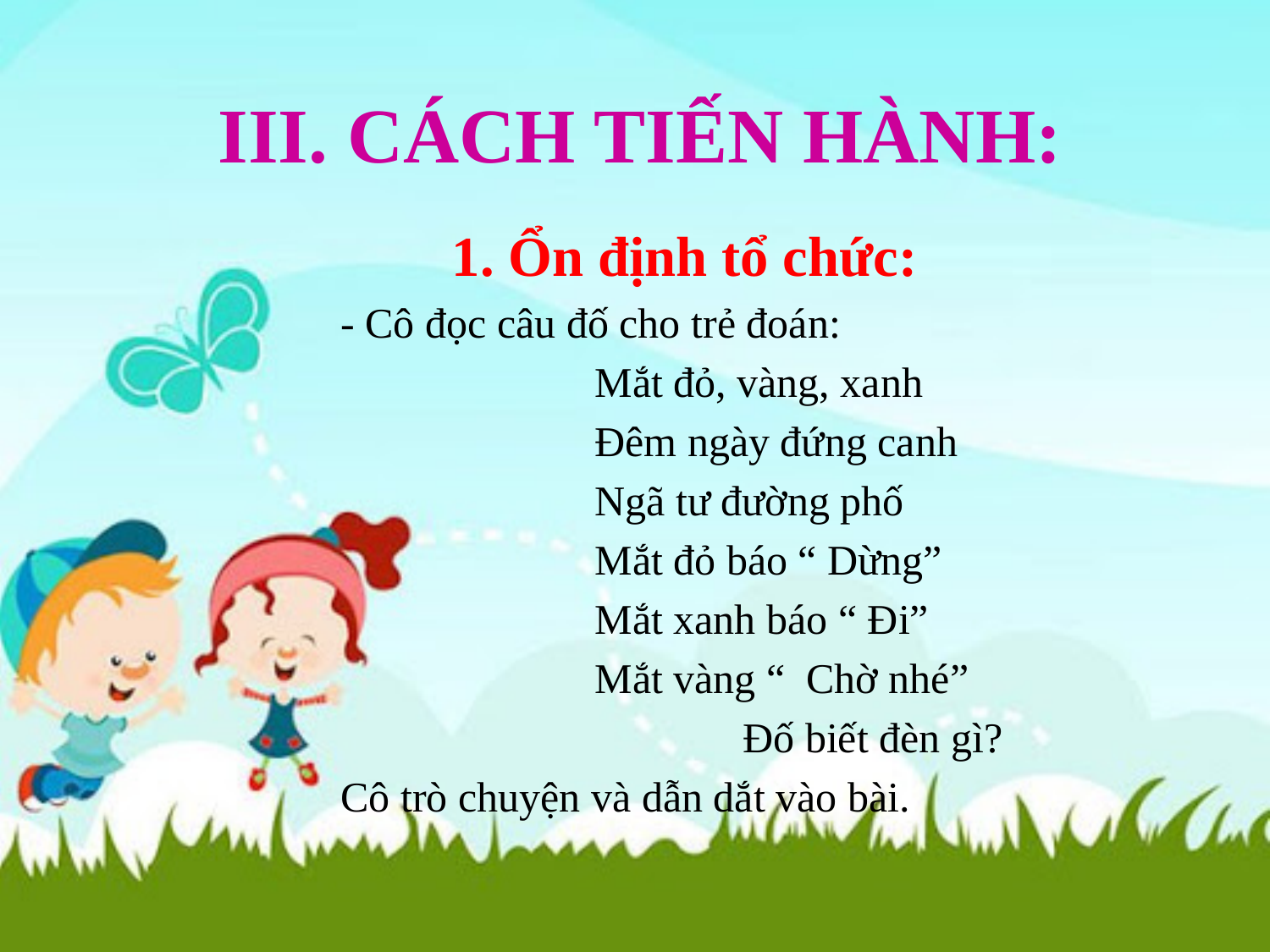

# III. CÁCH TIẾN HÀNH:
1. Ổn định tổ chức:
- Cô đọc câu đố cho trẻ đoán:
                        Mắt đỏ, vàng, xanh
                        Đêm ngày đứng canh
                        Ngã tư đường phố
                        Mắt đỏ báo “ Dừng”
                        Mắt xanh báo “ Đi”
                        Mắt vàng “  Chờ nhé”
                                      Đố biết đèn gì?
Cô trò chuyện và dẫn dắt vào bài.